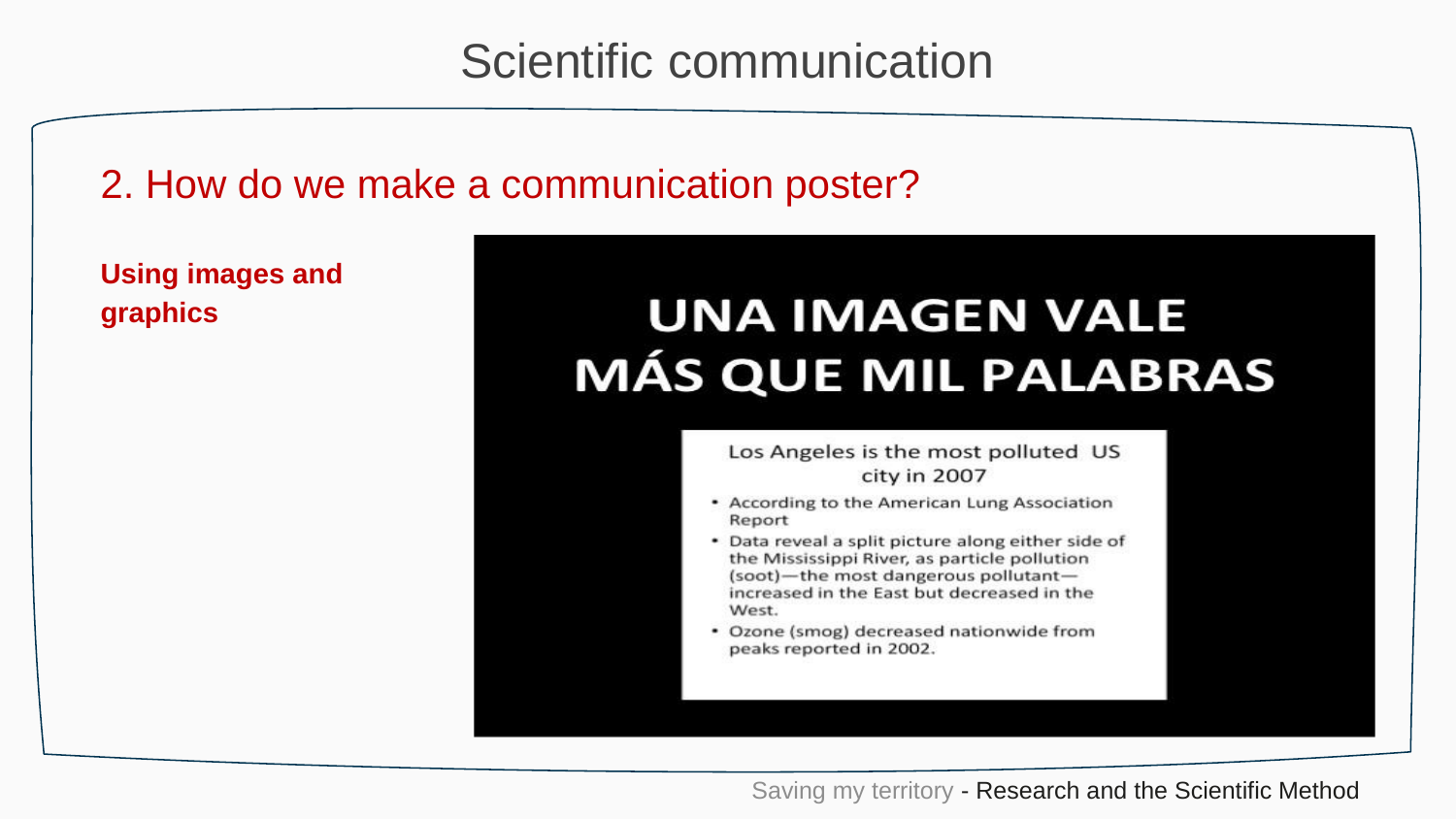

Scientific communication

2. How do we make a communication poster?

Using images and graphics

Saving my territory - Research and the Scientific Method